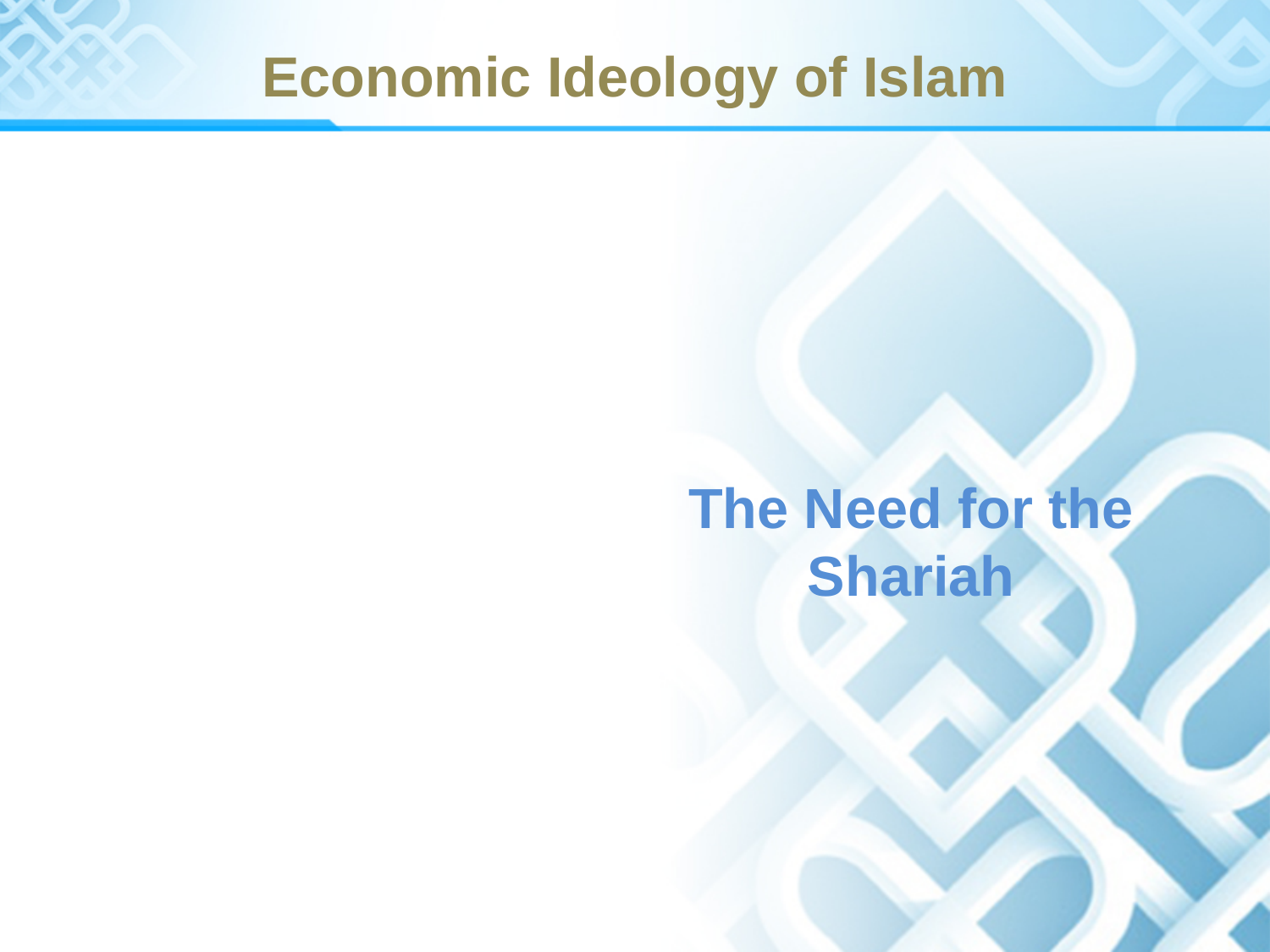

Economic Ideology of Islam
The Need for the Shariah